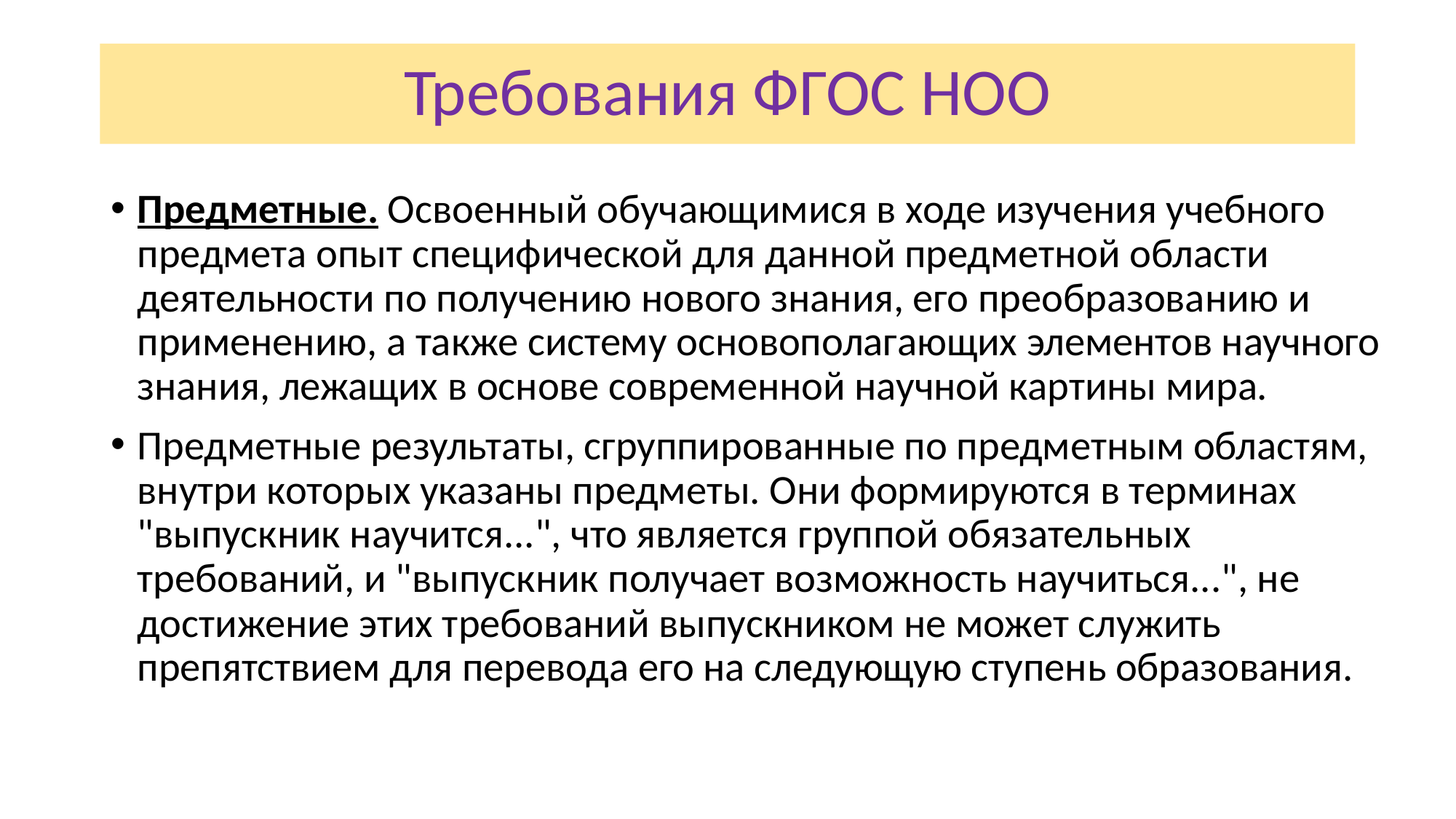

# Требования ФГОС НОО
Предметные. Освоенный обучающимися в ходе изучения учебного предмета опыт специфической для данной предметной области деятельности по получению нового знания, его преобразованию и применению, а также систему основополагающих элементов научного знания, лежащих в основе современной научной картины мира.
Предметные результаты, сгруппированные по предметным областям, внутри которых указаны предметы. Они формируются в терминах "выпускник научится...", что является группой обязательных требований, и "выпускник получает возможность научиться...", не достижение этих требований выпускником не может служить препятствием для перевода его на следующую ступень образования.